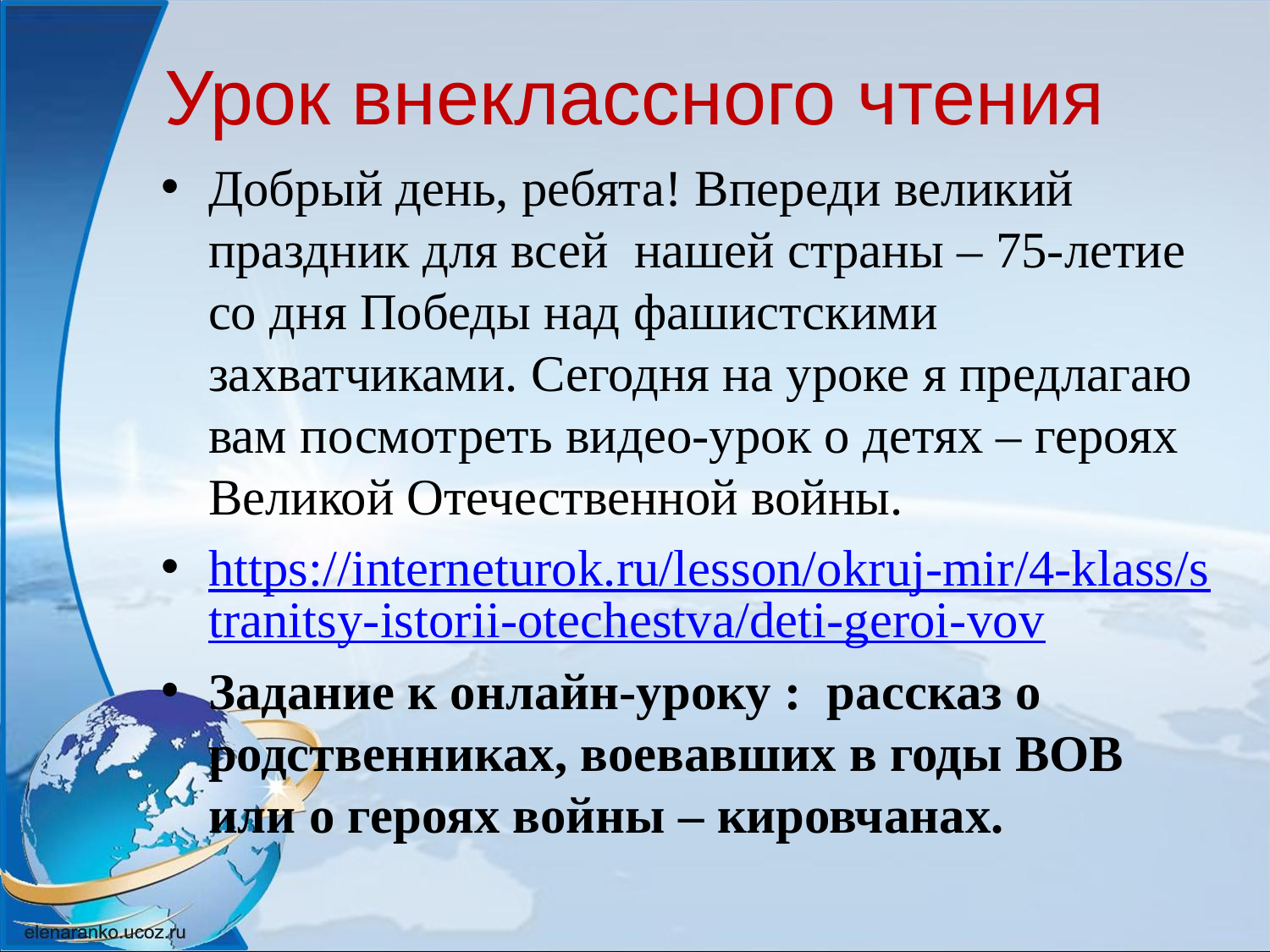

# Урок внеклассного чтения
Добрый день, ребята! Впереди великий праздник для всей  нашей страны – 75-летие со дня Победы над фашистскими захватчиками. Сегодня на уроке я предлагаю вам посмотреть видео-урок о детях – героях Великой Отечественной войны.
https://interneturok.ru/lesson/okruj-mir/4-klass/stranitsy-istorii-otechestva/deti-geroi-vov
Задание к онлайн-уроку :  рассказ о родственниках, воевавших в годы ВОВ или о героях войны – кировчанах.